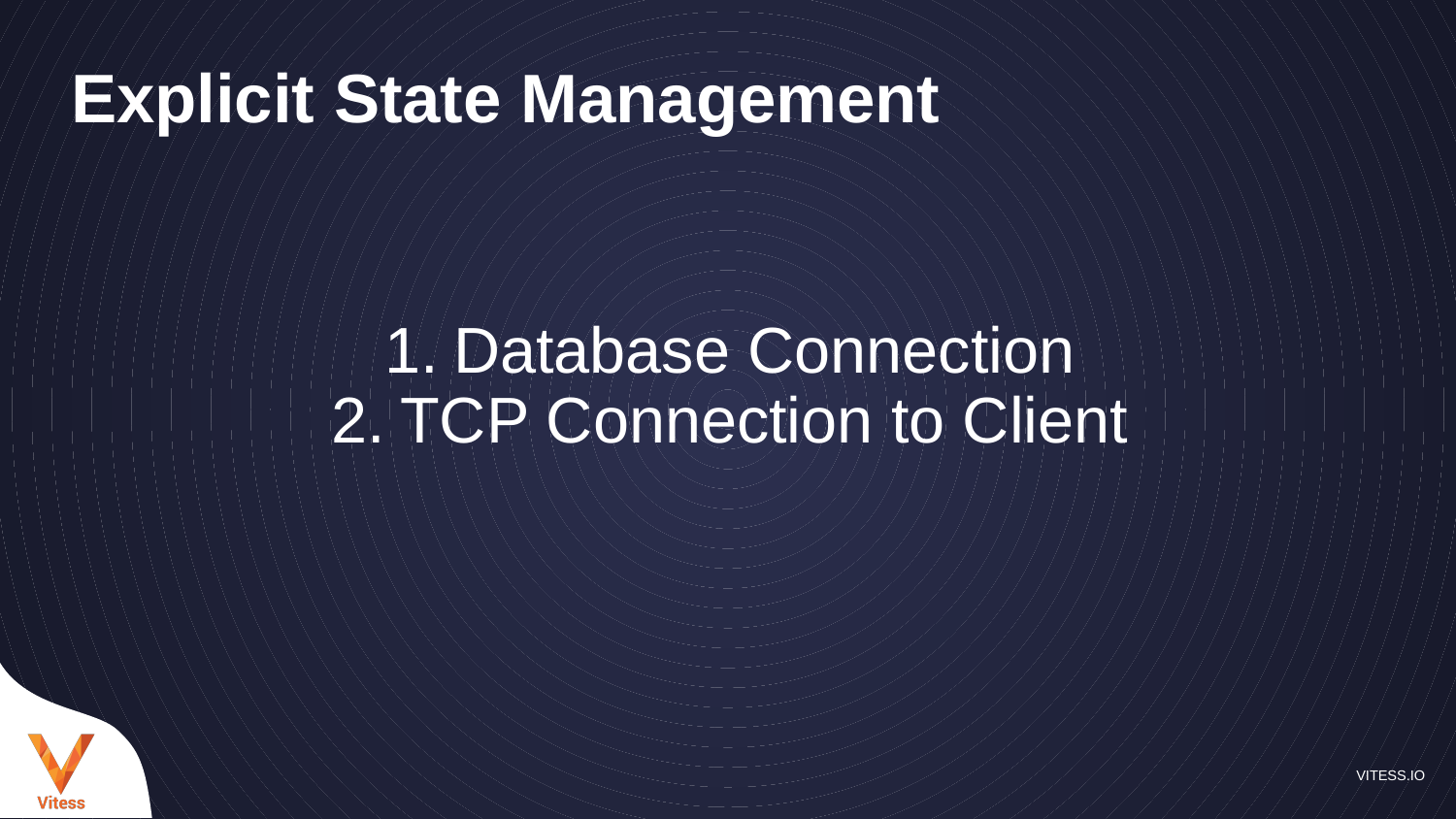

Explicit State Management
Database Connection
TCP Connection to Client